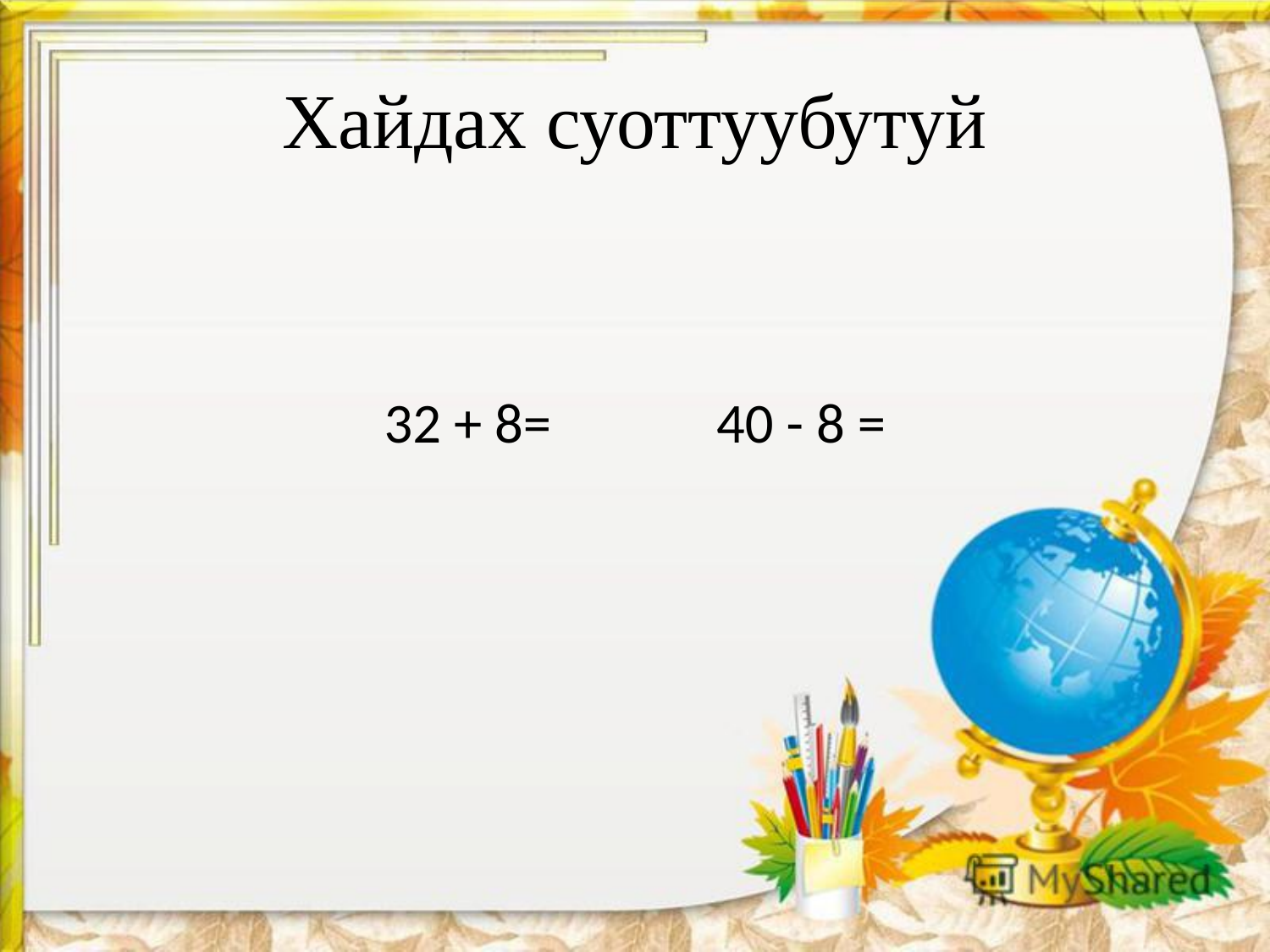

# Хайдах суоттуубутуй

32 + 8=             40 - 8 =